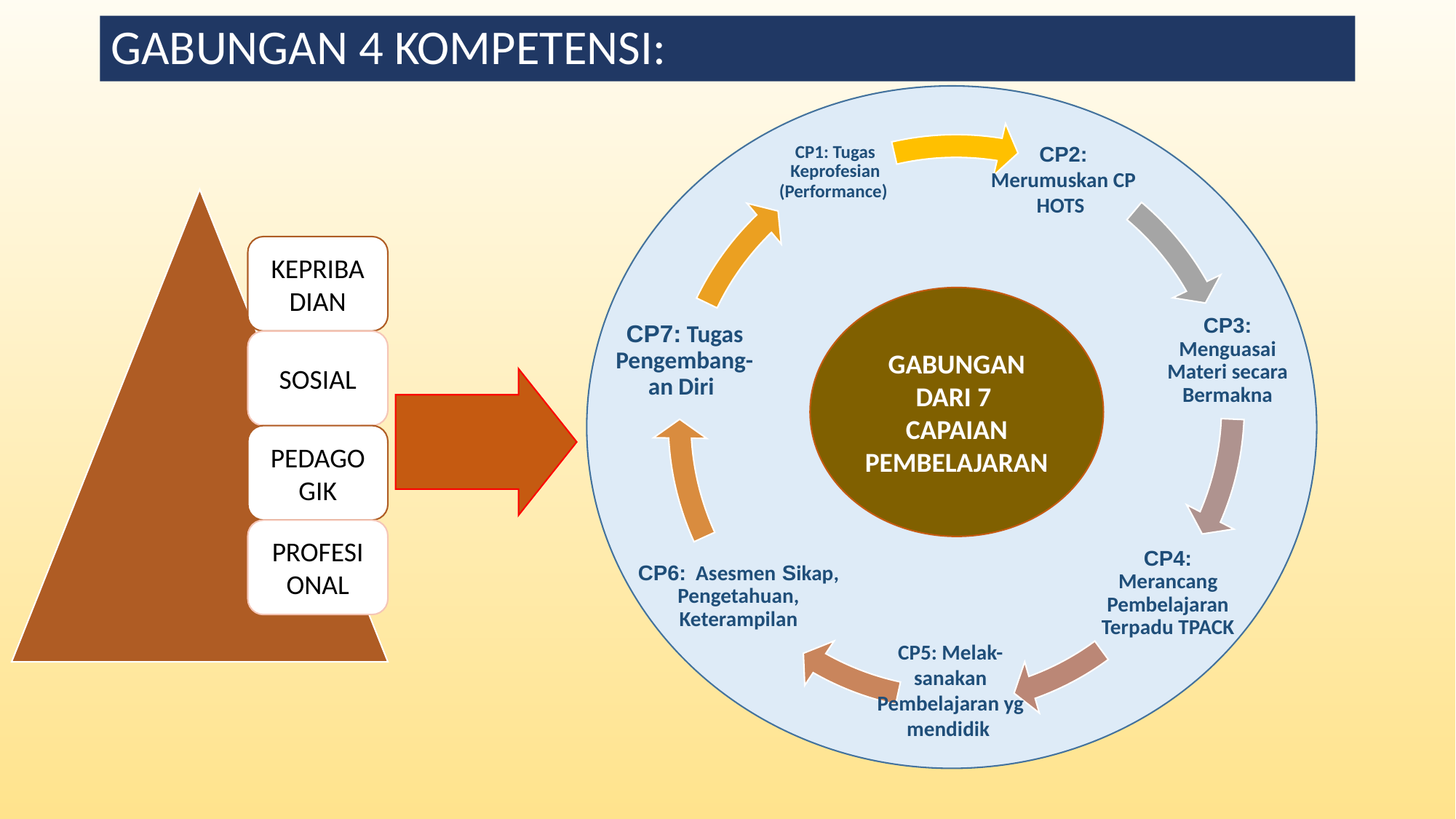

# GABUNGAN 4 KOMPETENSI:

CP3: Menguasai Materi secara Bermakna
CP4: Merancang Pembelajaran Terpadu TPACK

CP6:  Asesmen Sikap, Pengetahuan, Keterampilan
CP7: Tugas Pengembang-an Diri
CP1: Tugas Keprofesian (Performance)
CP2: Merumuskan CP HOTS

KEPRIBADIAN
SOSIAL
PROFESIONAL
PEDAGOGIK
GABUNGAN DARI 7
CAPAIAN PEMBELAJARAN

CP5: Melak-sanakan Pembelajaran yg mendidik